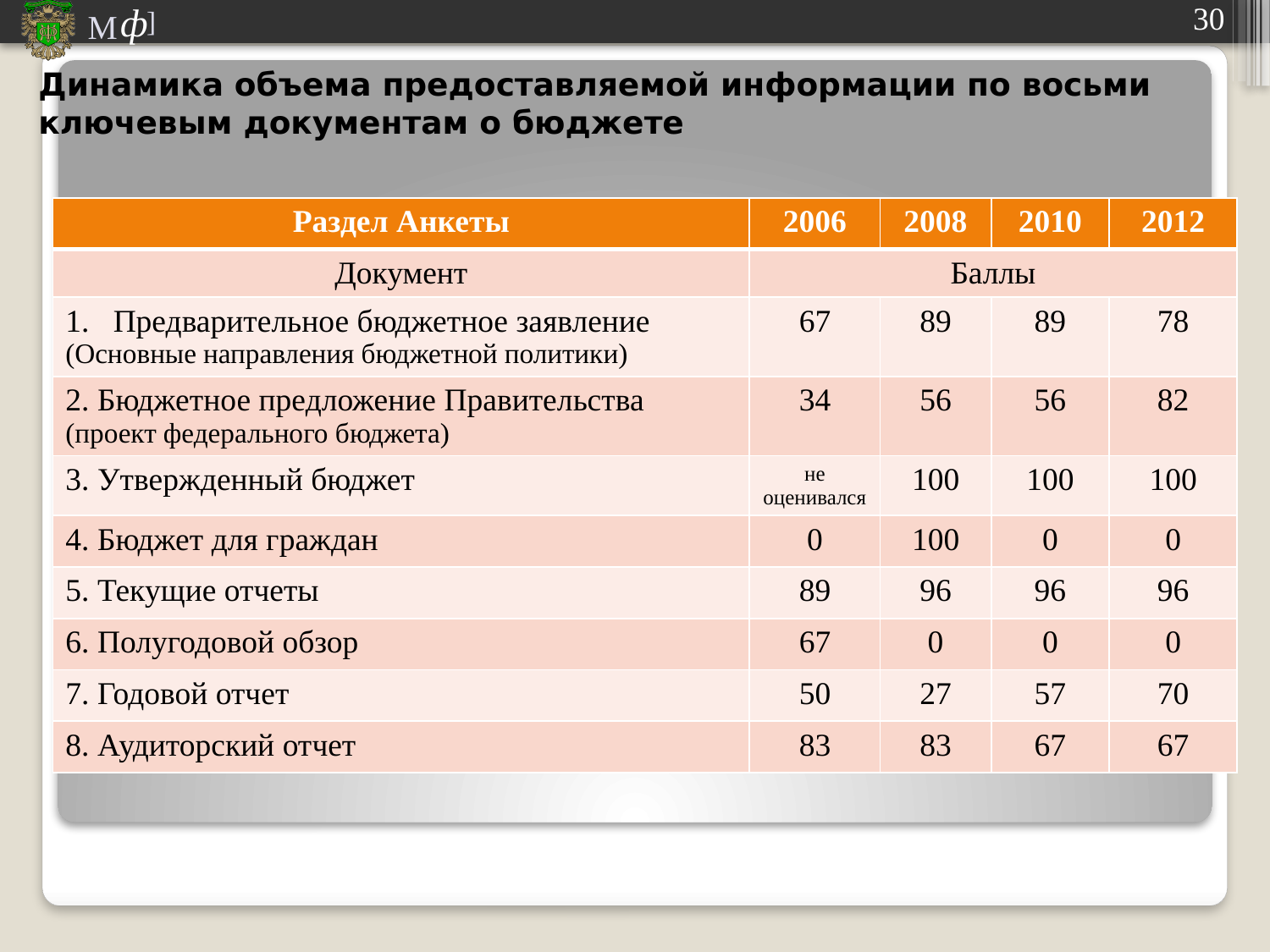

# Динамика объема предоставляемой информации по восьми ключевым документам о бюджете
| Раздел Анкеты | 2006 | 2008 | 2010 | 2012 |
| --- | --- | --- | --- | --- |
| Документ | Баллы |  |  |  |
| Предварительное бюджетное заявление (Основные направления бюджетной политики) | 67 | 89 | 89 | 78 |
| 2. Бюджетное предложение Правительства (проект федерального бюджета) | 34 | 56 | 56 | 82 |
| 3. Утвержденный бюджет | не оценивался | 100 | 100 | 100 |
| 4. Бюджет для граждан | 0 | 100 | 0 | 0 |
| 5. Текущие отчеты | 89 | 96 | 96 | 96 |
| 6. Полугодовой обзор | 67 | 0 | 0 | 0 |
| 7. Годовой отчет | 50 | 27 | 57 | 70 |
| 8. Аудиторский отчет | 83 | 83 | 67 | 67 |